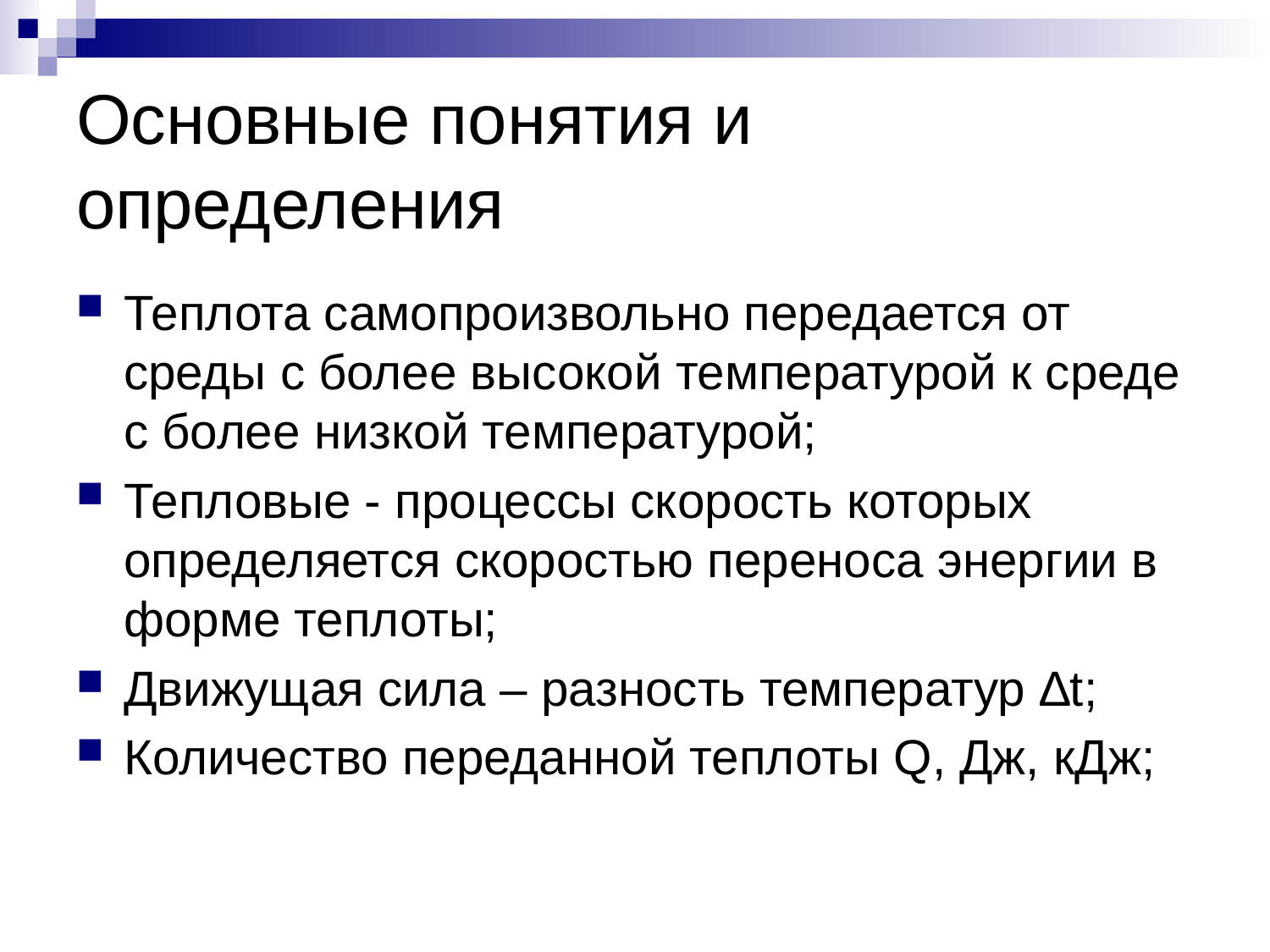

# Основные понятия и определения
Теплота самопроизвольно передается от среды с более высокой температурой к среде с более низкой температурой;
Тепловые - процессы скорость которых определяется скоростью переноса энергии в форме теплоты;
Движущая сила – разность температур ∆t;
Количество переданной теплоты Q, Дж, кДж;